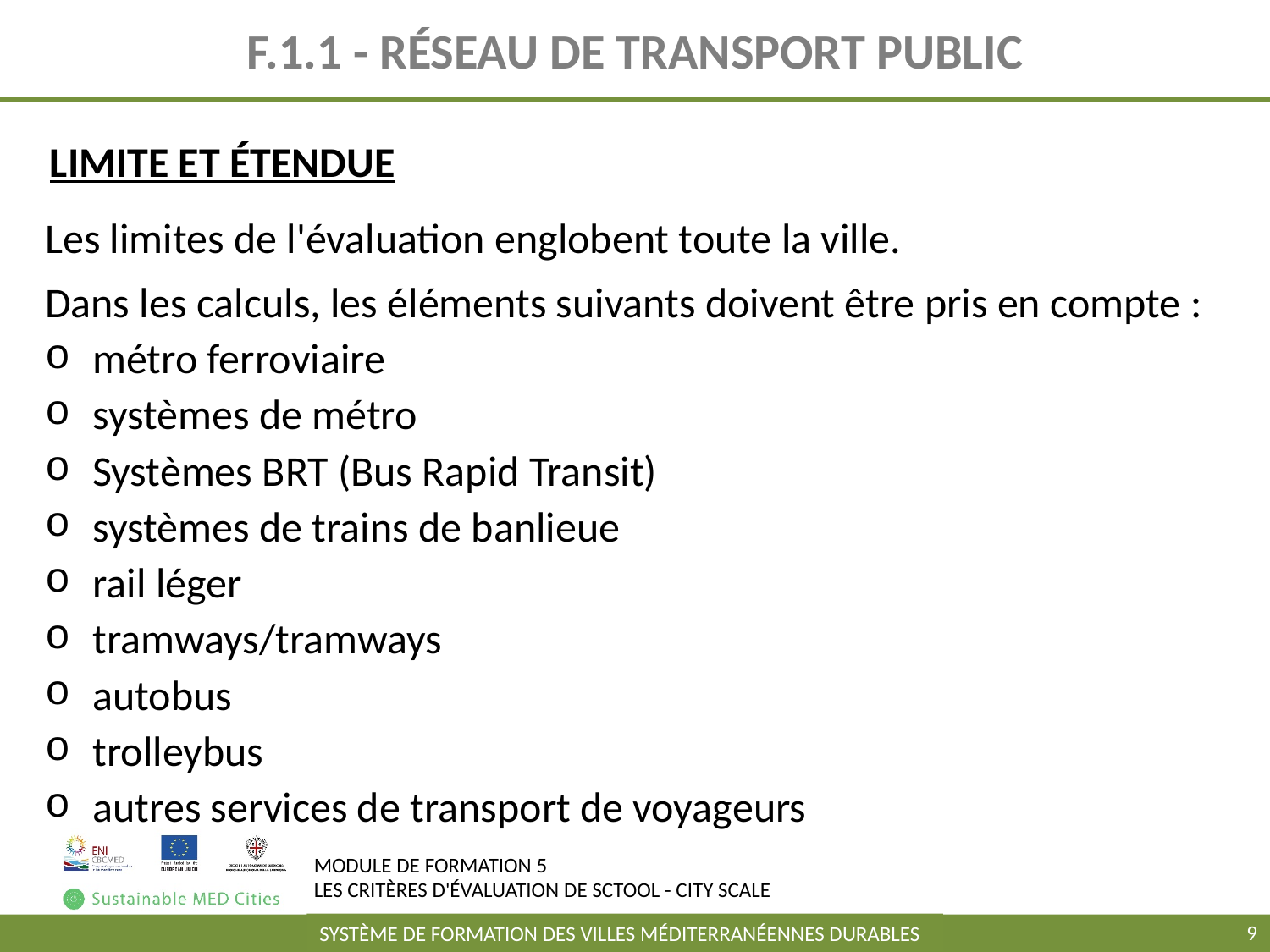

# F.1.1 - RÉSEAU DE TRANSPORT PUBLIC
LIMITE ET ÉTENDUE
Les limites de l'évaluation englobent toute la ville.
Dans les calculs, les éléments suivants doivent être pris en compte :
métro ferroviaire
systèmes de métro
Systèmes BRT (Bus Rapid Transit)
systèmes de trains de banlieue
rail léger
tramways/tramways
autobus
trolleybus
autres services de transport de voyageurs
9
SYSTÈME DE FORMATION DES VILLES MÉDITERRANÉENNES DURABLES